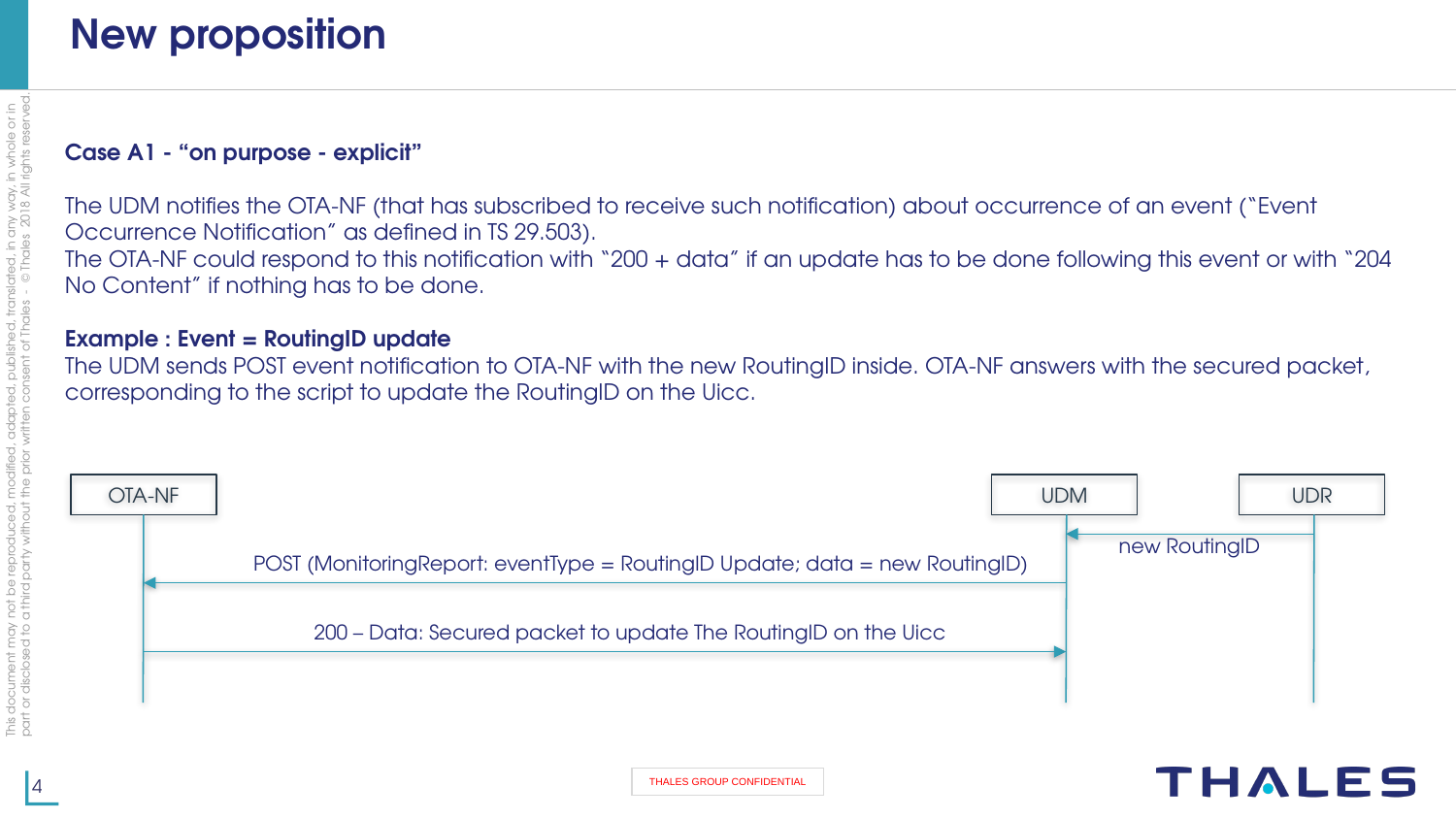

# New proposition

Case A1 - “on purpose - explicit”

The UDM notifies the OTA-NF (that has subscribed to receive such notification) about occurrence of an event (“Event Occurrence Notification” as defined in TS 29.503).
The OTA-NF could respond to this notification with “200 + data” if an update has to be done following this event or with “204 No Content” if nothing has to be done.

Example : Event = RoutingID update
The UDM sends POST event notification to OTA-NF with the new RoutingID inside. OTA-NF answers with the secured packet, corresponding to the script to update the RoutingID on the Uicc.

OTA-NF
UDR
UDM
new RoutingID
POST (MonitoringReport: eventType = RoutingID Update; data = new RoutingID)
200 – Data: Secured packet to update The RoutingID on the Uicc